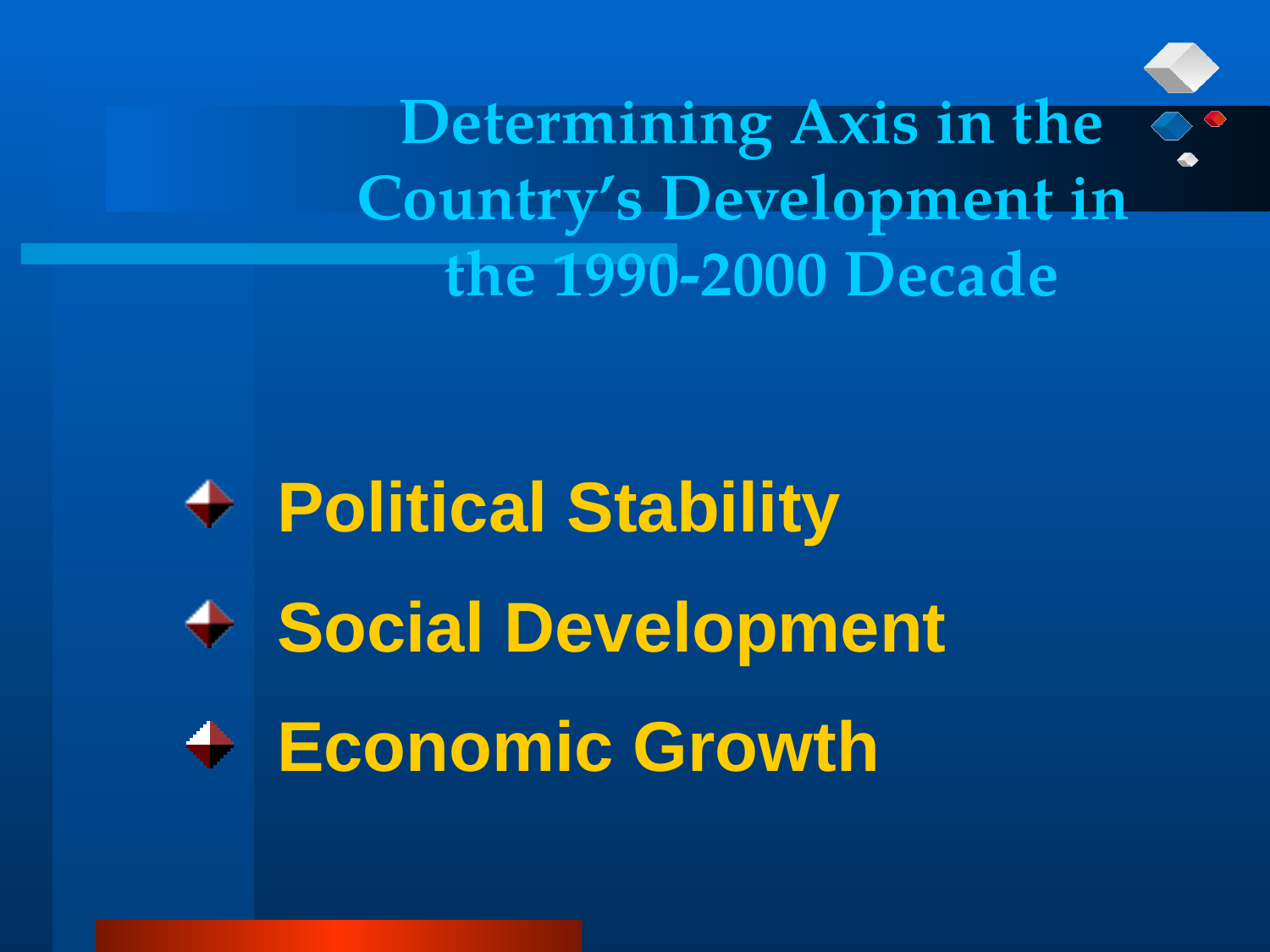

Determining Axis in the Country’s Development in  the 1990-2000 Decade
Political Stability
Social Development
Economic Growth